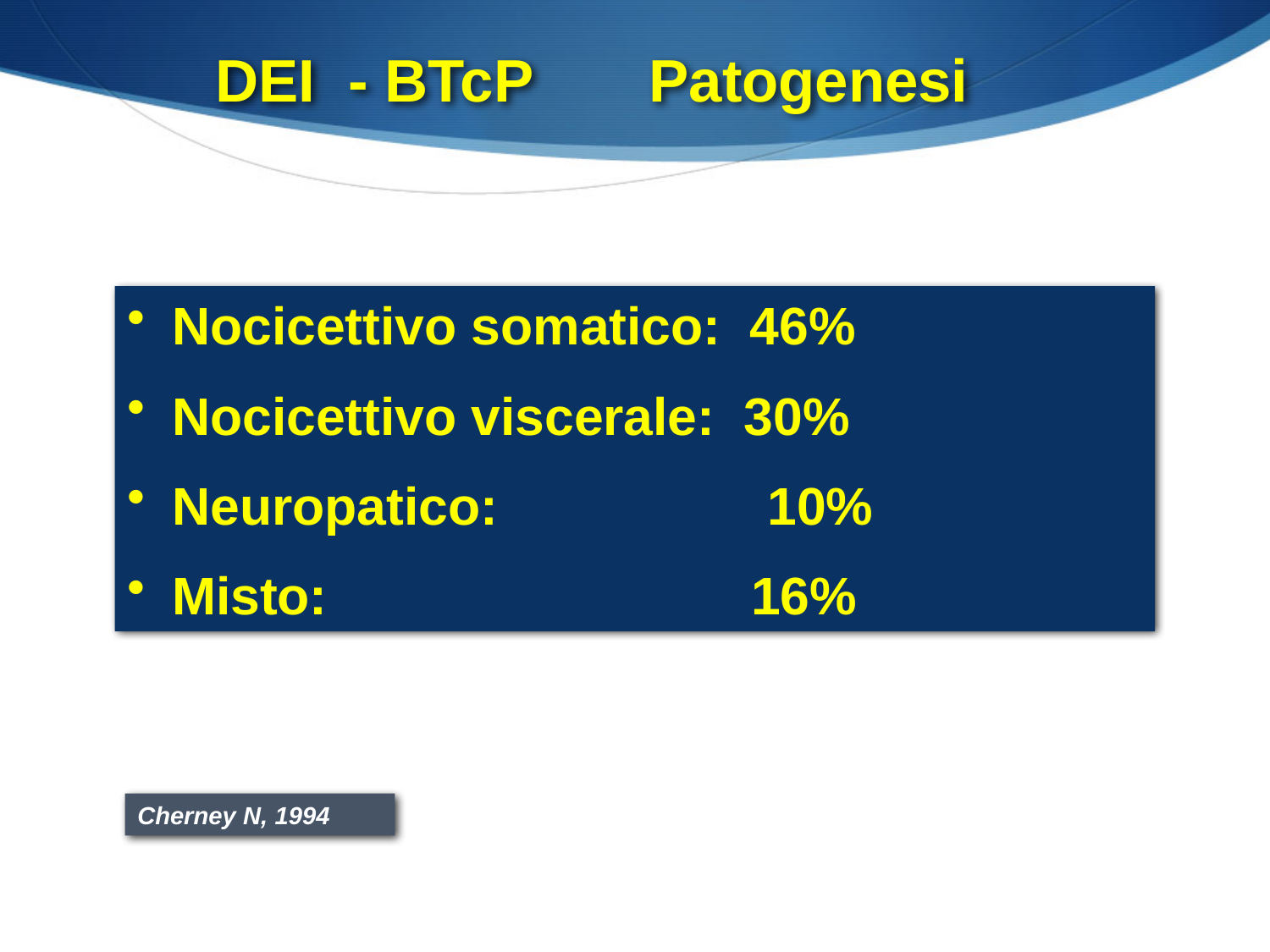

DEI  - BTcP       Patogenesi
 Nocicettivo somatico:  46%
 Nocicettivo viscerale:  30%
 Neuropatico: 		       10%
 Misto:                             16%
Cherney N, 1994